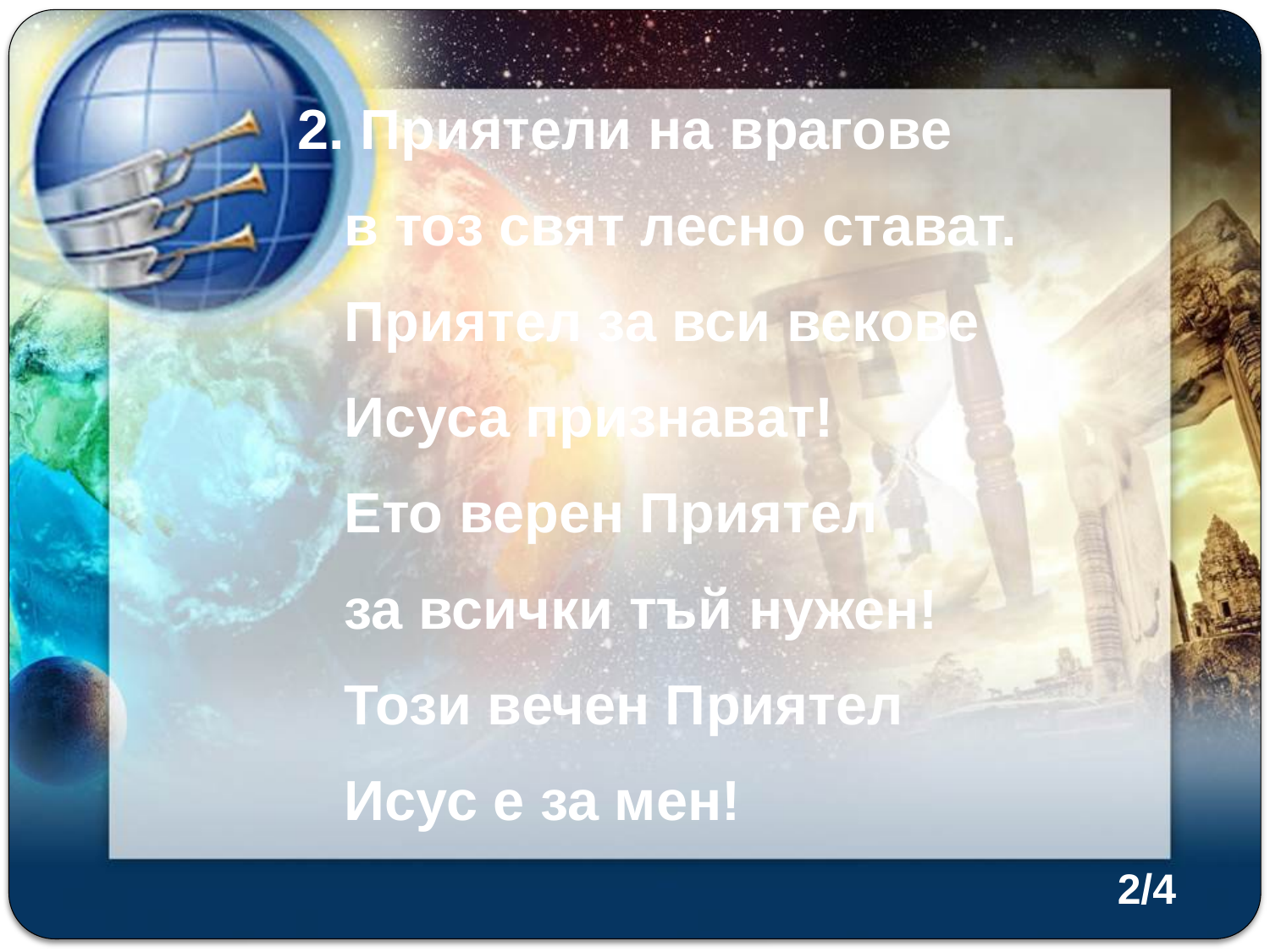

2. Приятели на врагове
   в тоз свят лесно стават.
   Приятел за вси векове
   Исуса признават!
   Ето верен Приятел
   за всички тъй нужен!
   Този вечен Приятел
   Исус е за мен!
2/4